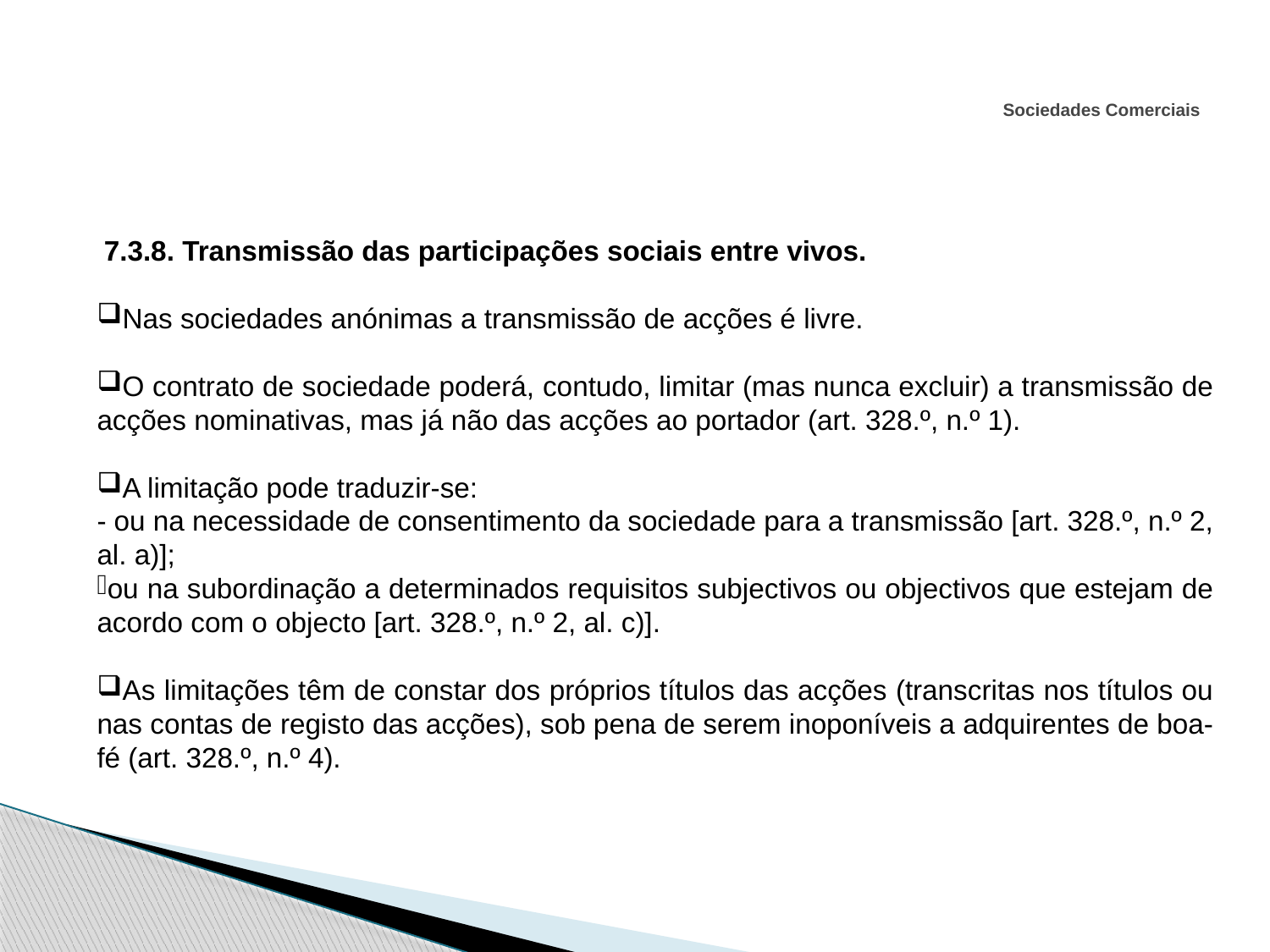

# Sociedades Comerciais
 7.3.8. Transmissão das participações sociais entre vivos.

Nas sociedades anónimas a transmissão de acções é livre.

O contrato de sociedade poderá, contudo, limitar (mas nunca excluir) a transmissão de acções nominativas, mas já não das acções ao portador (art. 328.º, n.º 1).

A limitação pode traduzir-se:
- ou na necessidade de consentimento da sociedade para a transmissão [art. 328.º, n.º 2, al. a)];
ou na subordinação a determinados requisitos subjectivos ou objectivos que estejam de acordo com o objecto [art. 328.º, n.º 2, al. c)].

As limitações têm de constar dos próprios títulos das acções (transcritas nos títulos ou nas contas de registo das acções), sob pena de serem inoponíveis a adquirentes de boa-fé (art. 328.º, n.º 4).